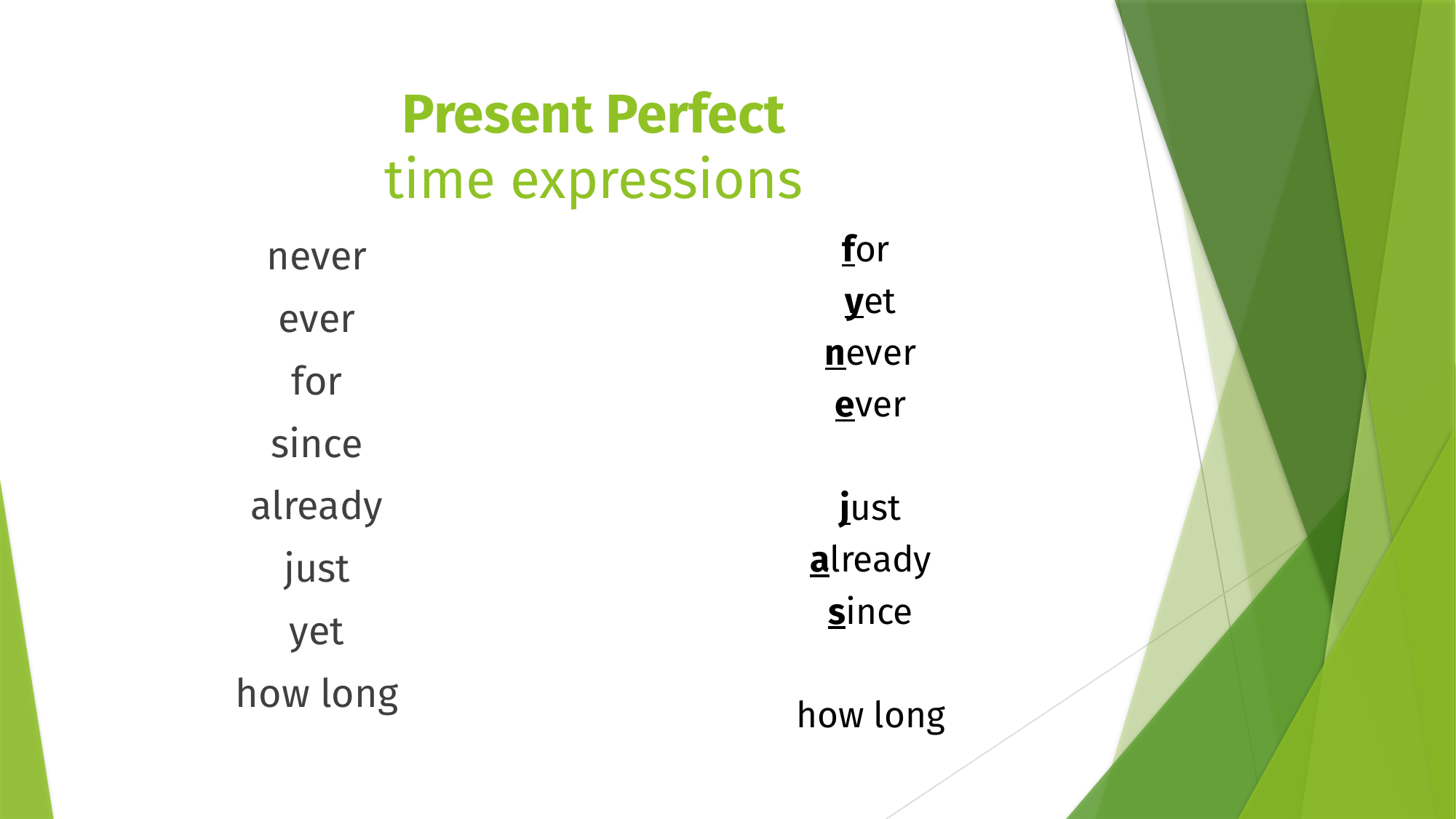

# Present Perfect time expressions
never
ever
for
since
already
just
yet
how long
for
yet
never
ever

just
already
since

how long